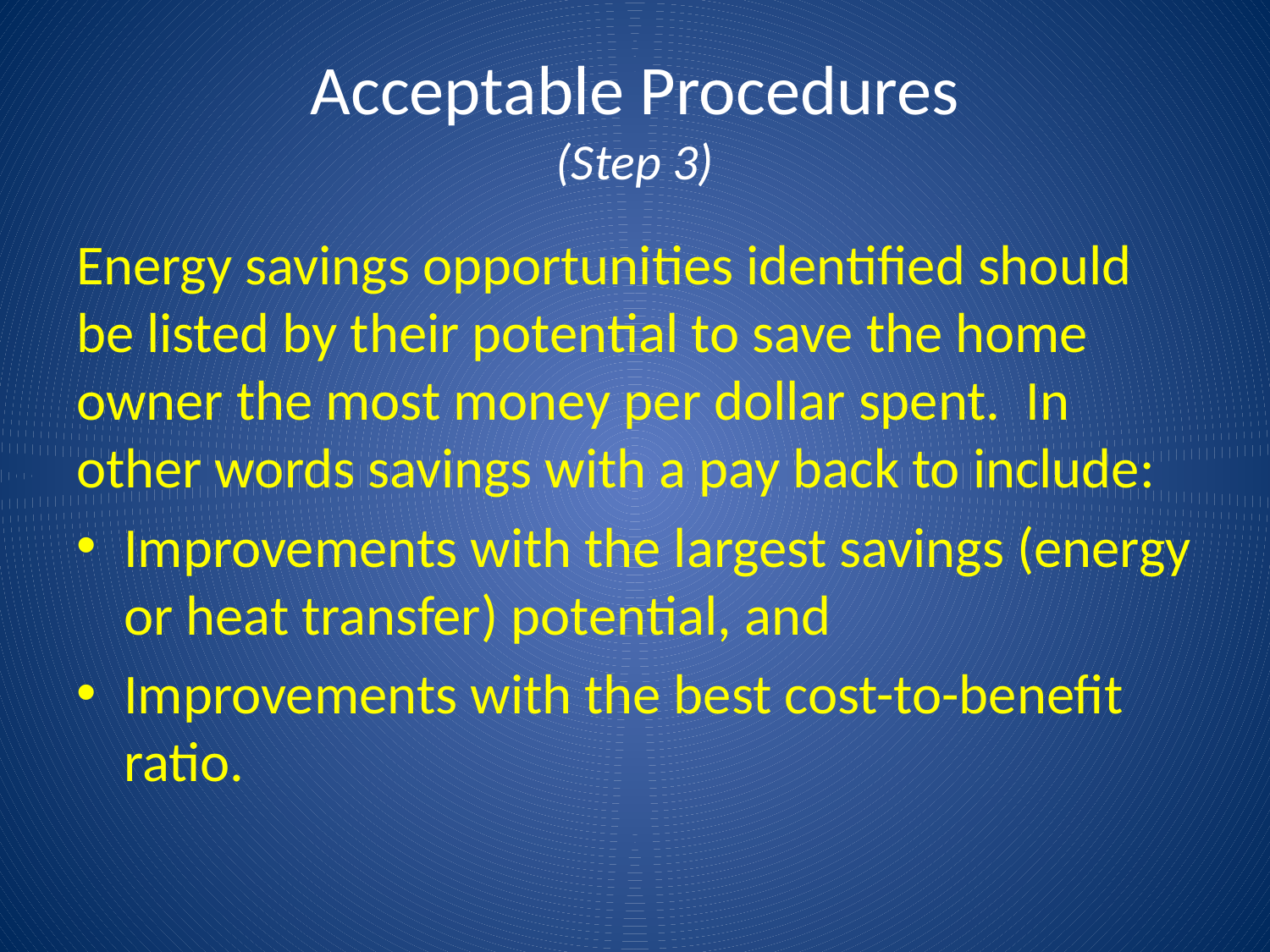

# Acceptable Procedures (Step 3)
Energy savings opportunities identified should be listed by their potential to save the home owner the most money per dollar spent.  In other words savings with a pay back to include:
Improvements with the largest savings (energy or heat transfer) potential, and
Improvements with the best cost-to-benefit ratio.